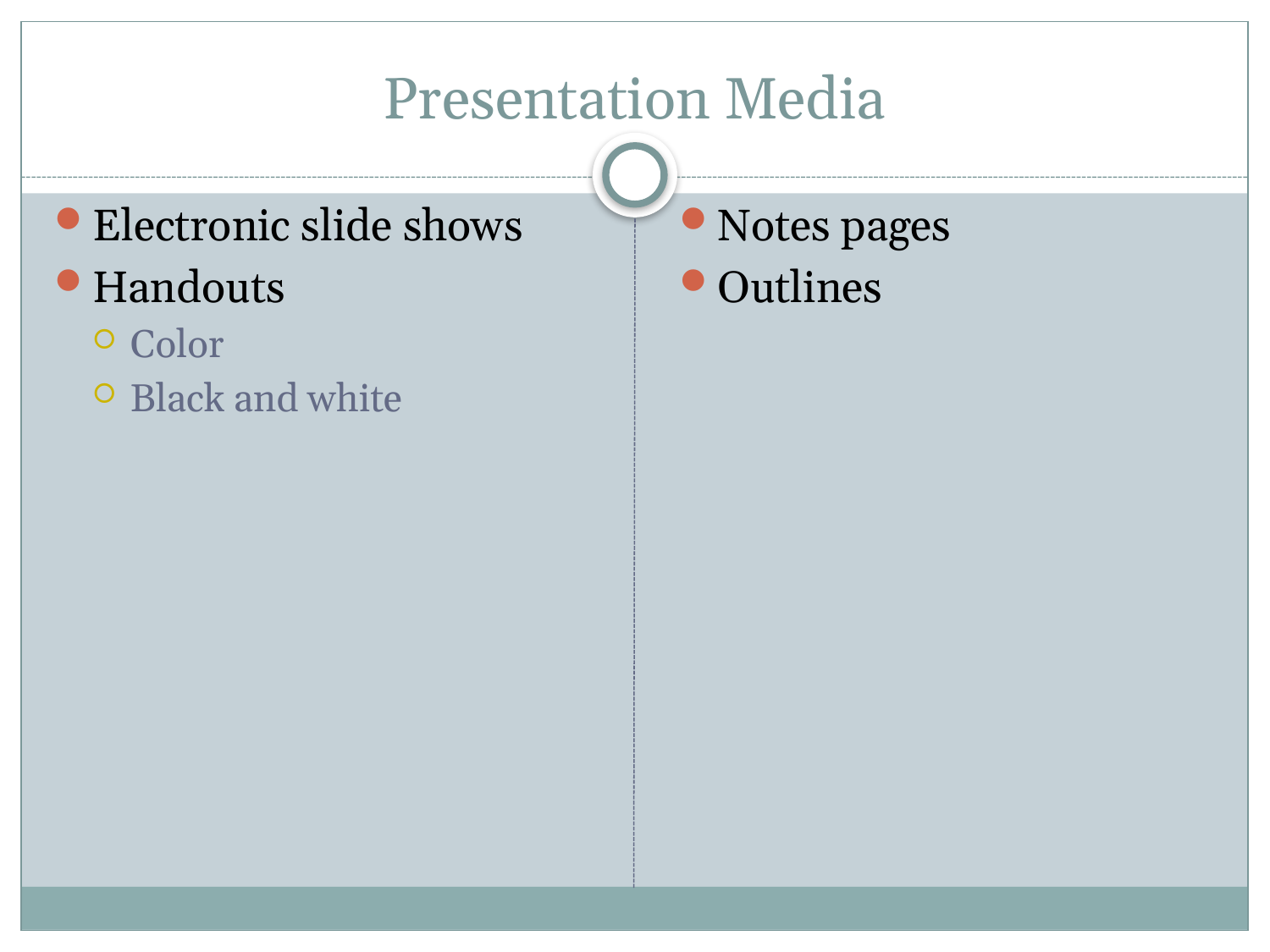

# Presentation Media
Electronic slide shows
Handouts
Color
Black and white
Notes pages
Outlines